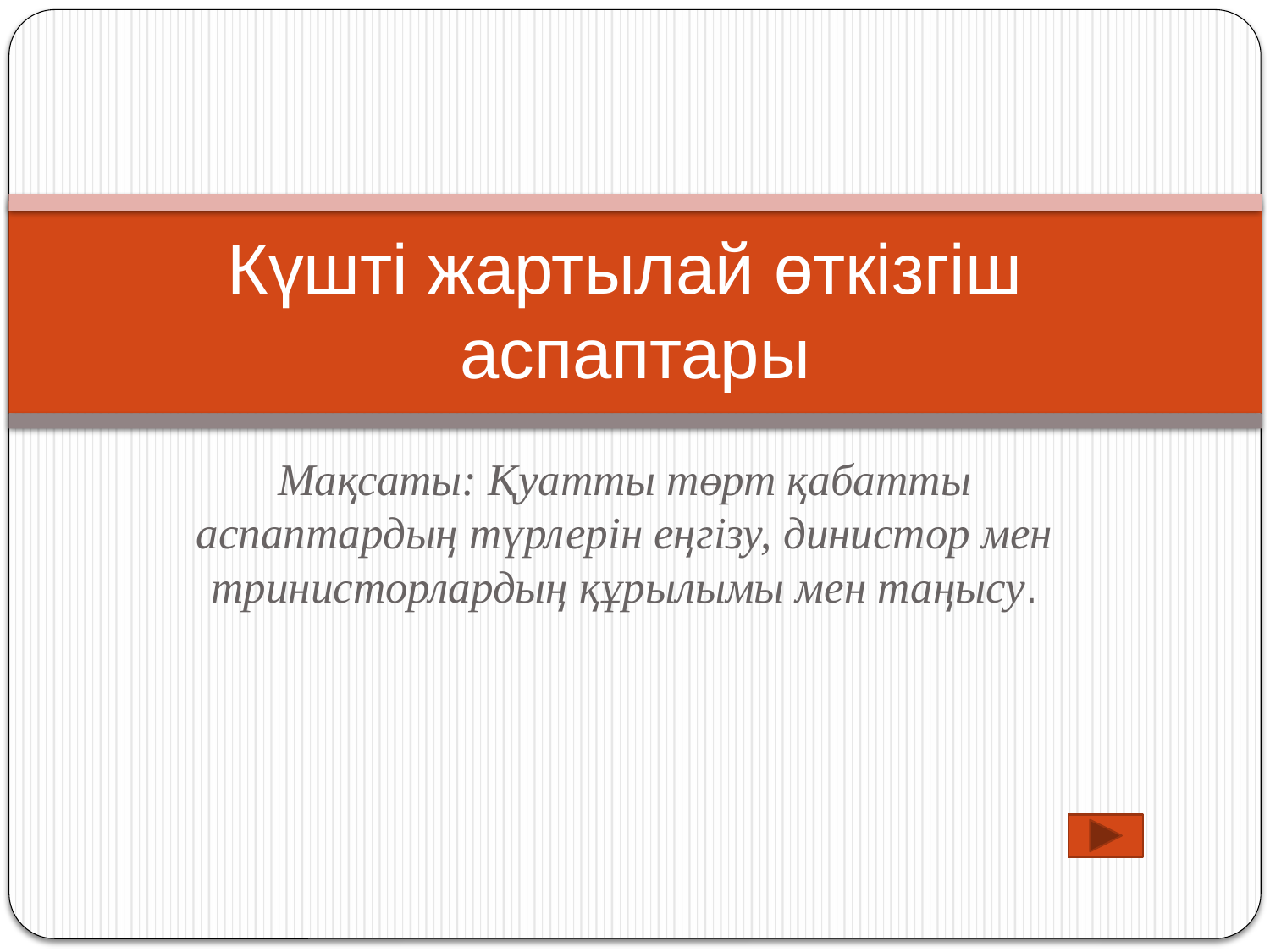

# Күшті жартылай өткізгіш   аспаптары
Мақсаты: Қуатты төрт қабатты аспаптардың түрлерін еңгізу, динистор мен тринисторлардың құрылымы мен таңысу.